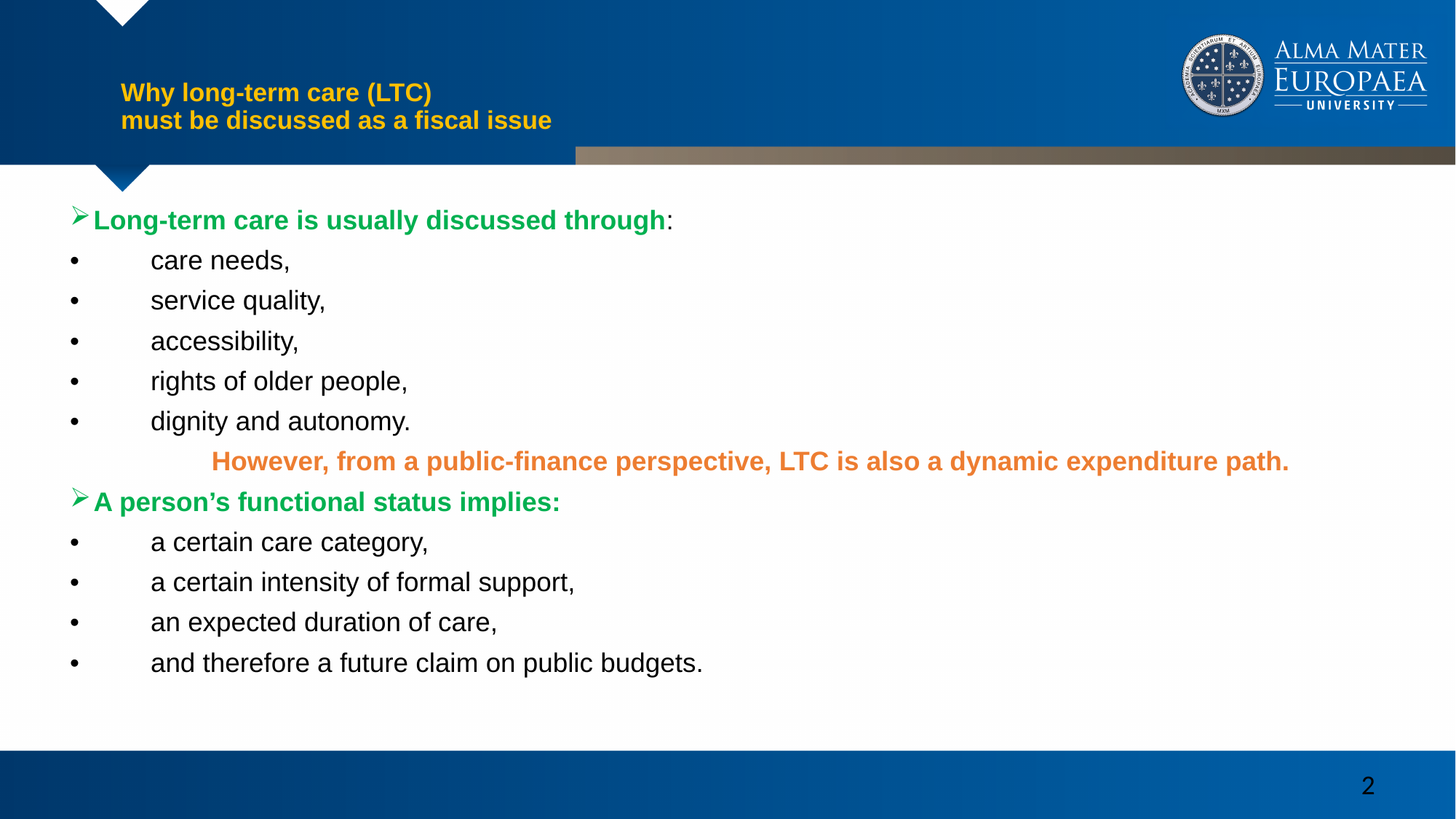

# Why long-term care (LTC) must be discussed as a fiscal issue
Long-term care is usually discussed through:
•	care needs,
•	service quality,
•	accessibility,
•	rights of older people,
•	dignity and autonomy.
                   However, from a public-finance perspective, LTC is also a dynamic expenditure path.
A person’s functional status implies:
•	a certain care category,
•	a certain intensity of formal support,
•	an expected duration of care,
•	and therefore a future claim on public budgets.

2